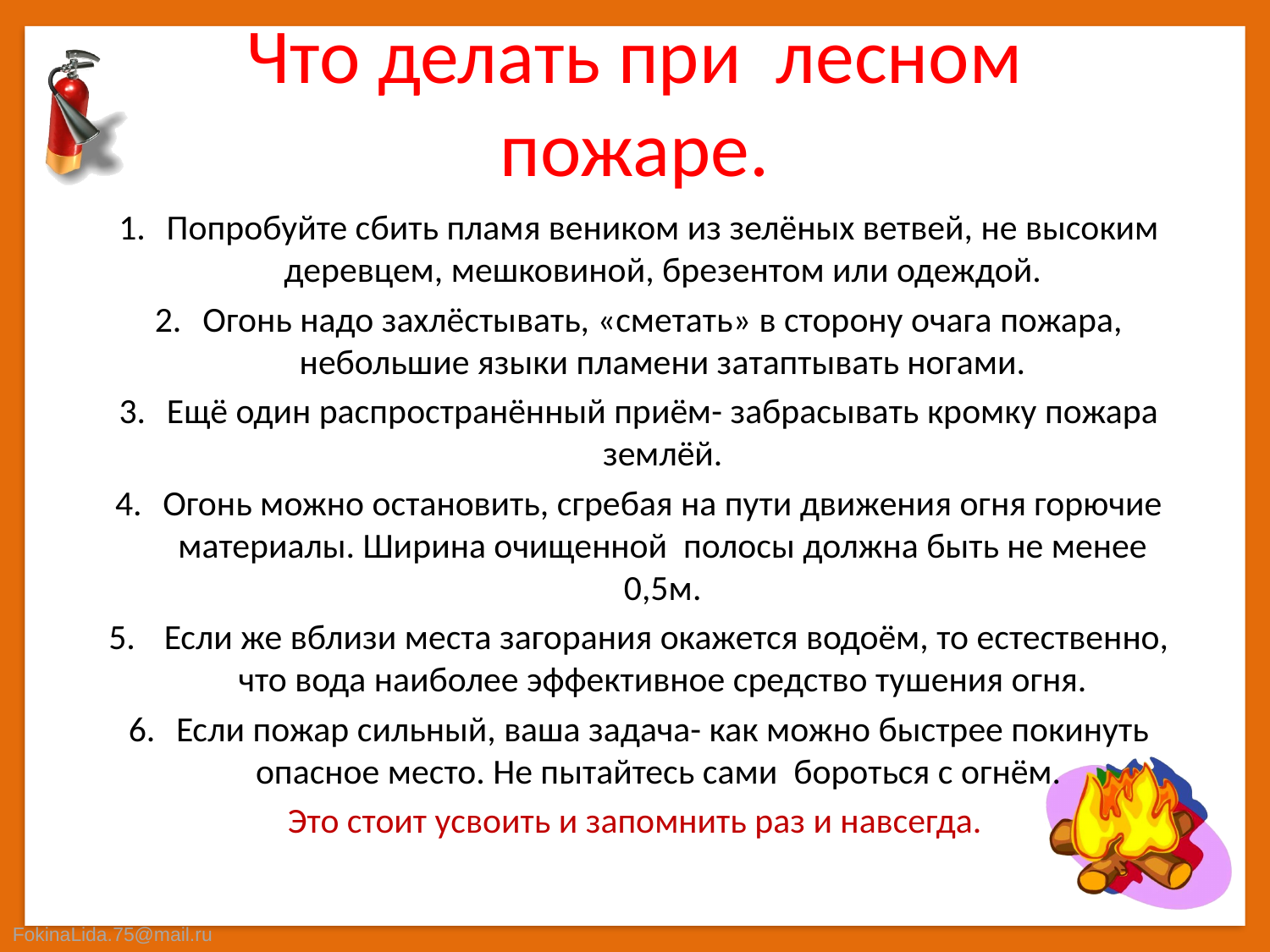

# Что делать при  лесном пожаре.
Попробуйте сбить пламя веником из зелёных ветвей, не высоким деревцем, мешковиной, брезентом или одеждой.
Огонь надо захлёстывать, «сметать» в сторону очага пожара, небольшие языки пламени затаптывать ногами.
Ещё один распространённый приём- забрасывать кромку пожара землёй.
Огонь можно остановить, сгребая на пути движения огня горючие материалы. Ширина очищенной  полосы должна быть не менее 0,5м.
 Если же вблизи места загорания окажется водоём, то естественно, что вода наиболее эффективное средство тушения огня.
Если пожар сильный, ваша задача- как можно быстрее покинуть опасное место. Не пытайтесь сами  бороться с огнём.
Это стоит усвоить и запомнить раз и навсегда.